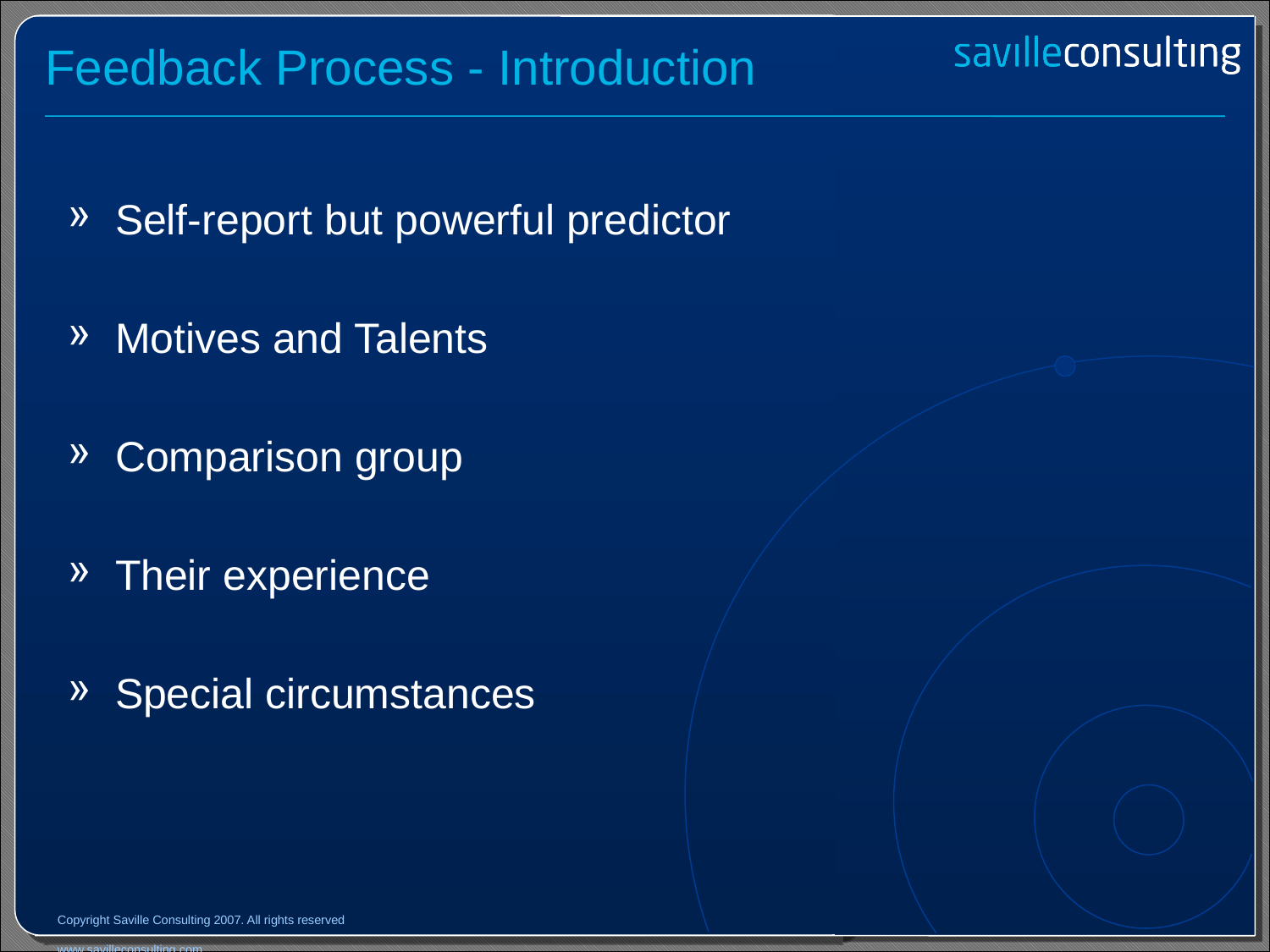

# Feedback Process - Introduction
Self-report but powerful predictor

Motives and Talents

Comparison group

Their experience

Special circumstances